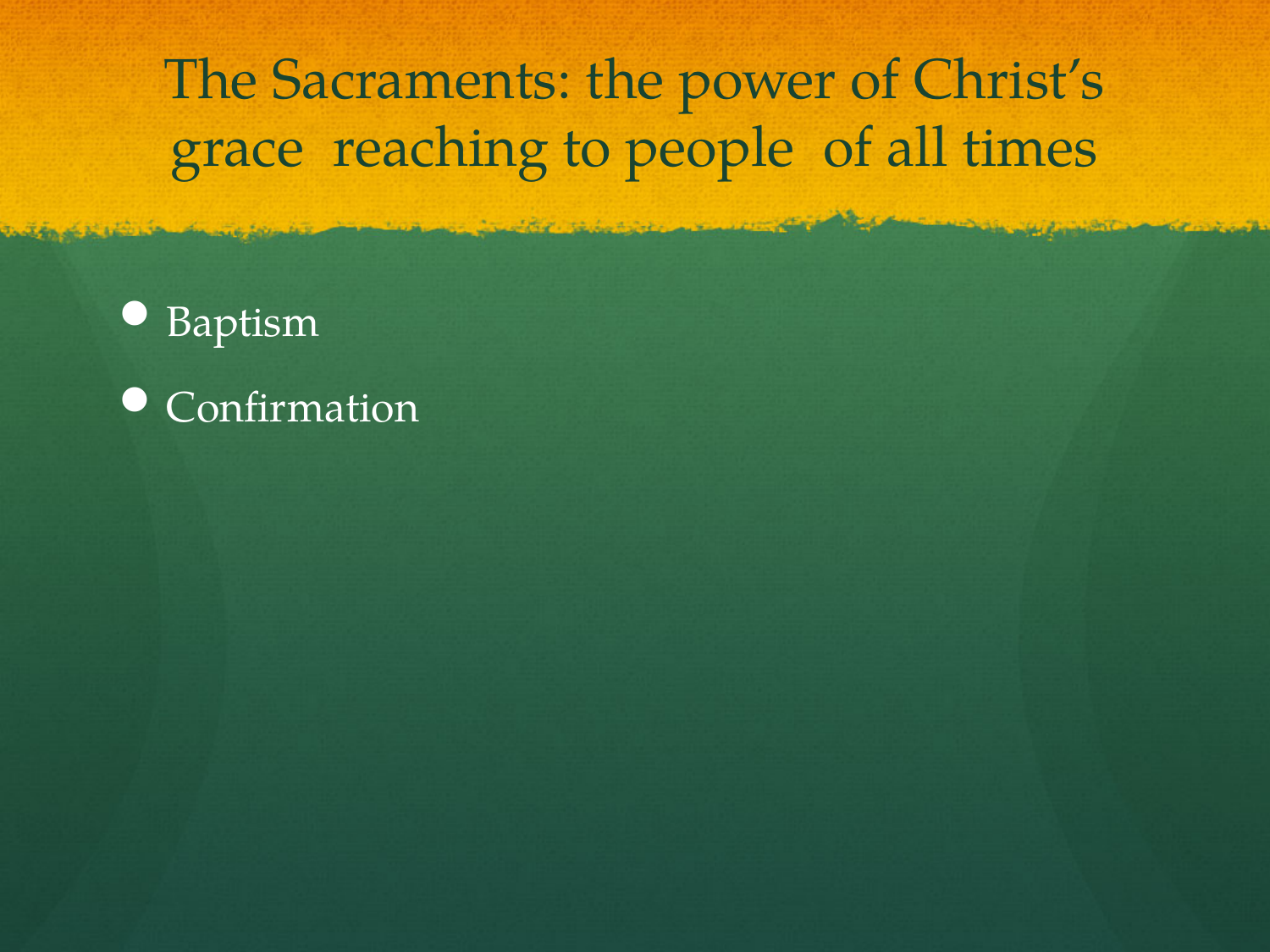

# The Sacraments: the power of Christ’s grace  reaching to people  of all times
Baptism
Confirmation